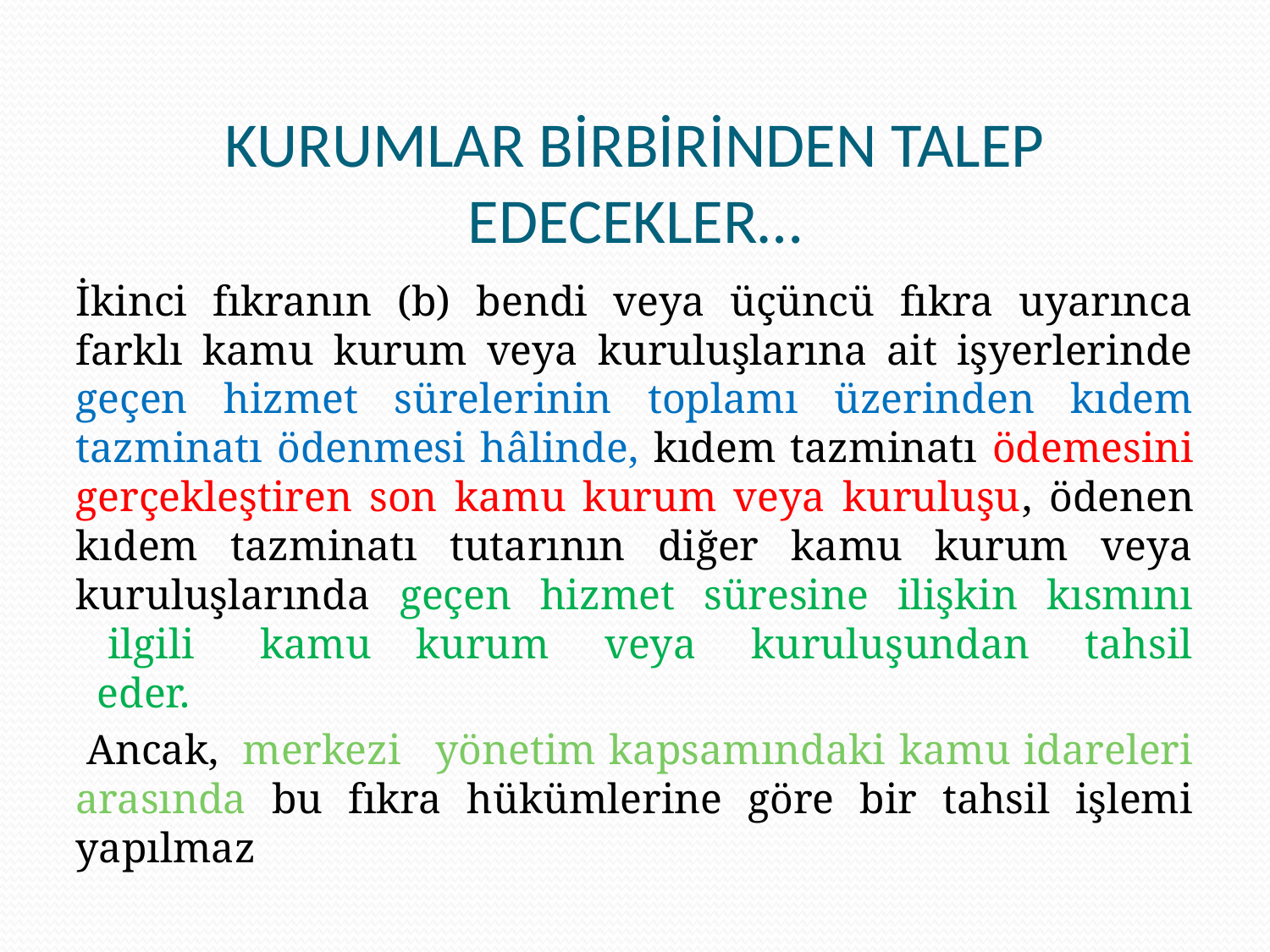

# KURUMLAR BİRBİRİNDEN TALEP EDECEKLER…
İkinci fıkranın (b) bendi veya üçüncü fıkra uyarınca farklı kamu kurum veya kuruluşlarına ait işyerlerinde geçen hizmet sürelerinin toplamı üzerinden kıdem tazminatı ödenmesi hâlinde, kıdem tazminatı ödemesini gerçekleştiren son kamu kurum veya kuruluşu, ödenen kıdem tazminatı tutarının diğer kamu kurum veya kuruluşlarında geçen hizmet süresine ilişkin kısmını    ilgili    kamu  kurum   veya   kuruluşundan   tahsil   eder.
 Ancak,  merkezi   yönetim kapsamındaki kamu idareleri arasında bu fıkra hükümlerine göre bir tahsil işlemi yapılmaz